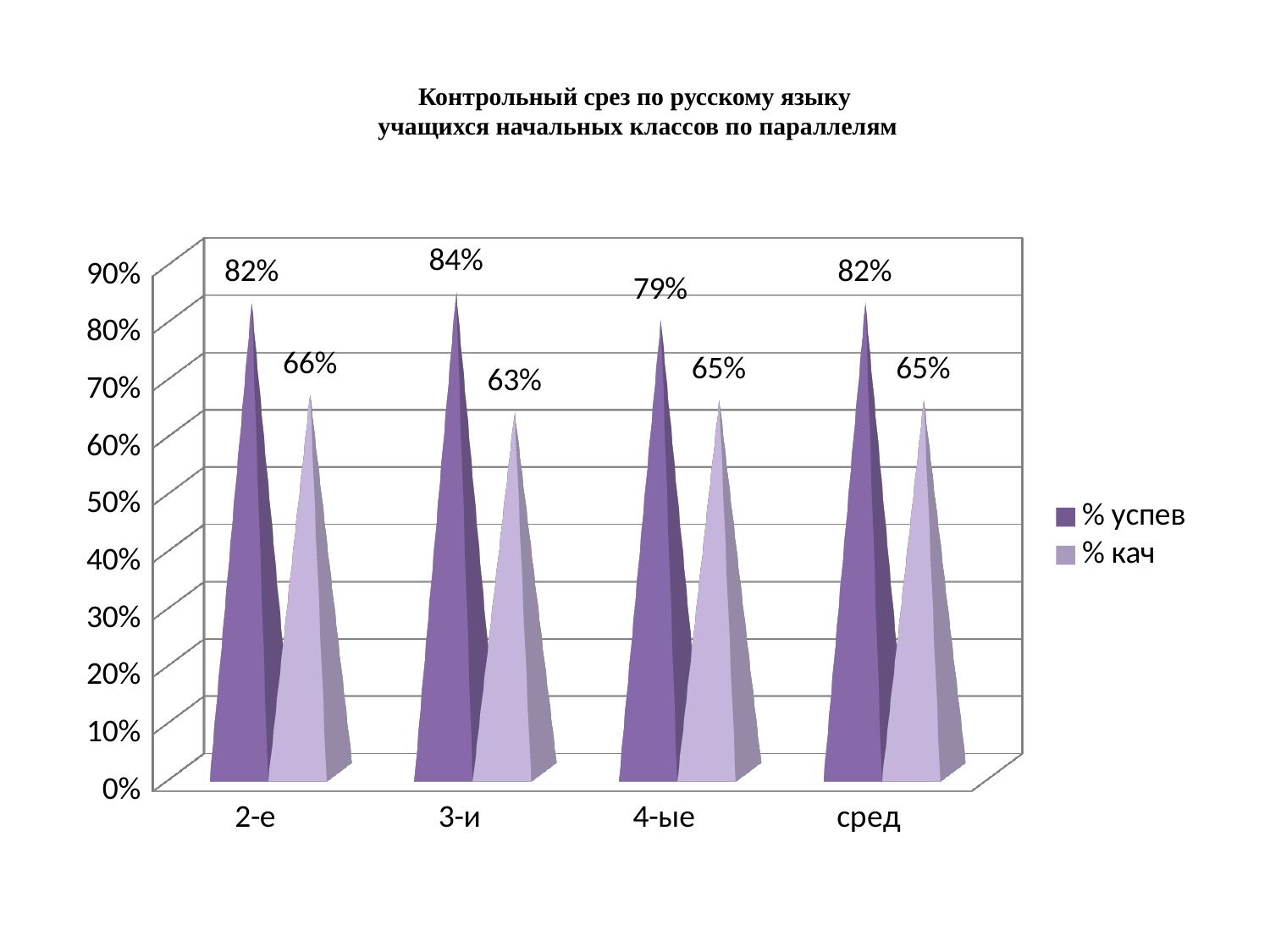

# Контрольный срез по русскому языку учащихся начальных классов по параллелям

[unsupported chart]